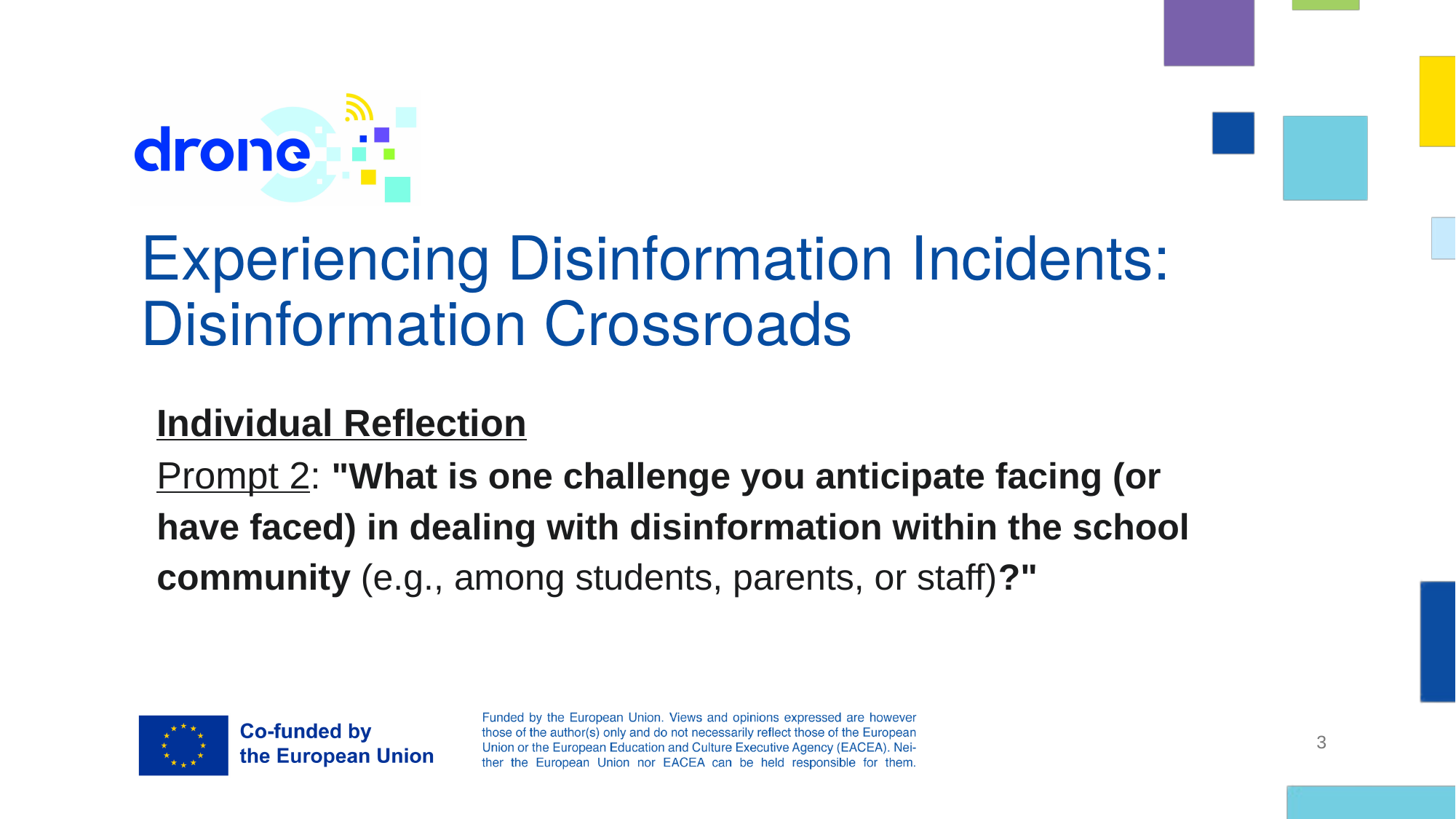

# Experiencing Disinformation Incidents: Disinformation Crossroads
Individual Reflection
Prompt 2: "What is one challenge you anticipate facing (or have faced) in dealing with disinformation within the school community (e.g., among students, parents, or staff)?"
3